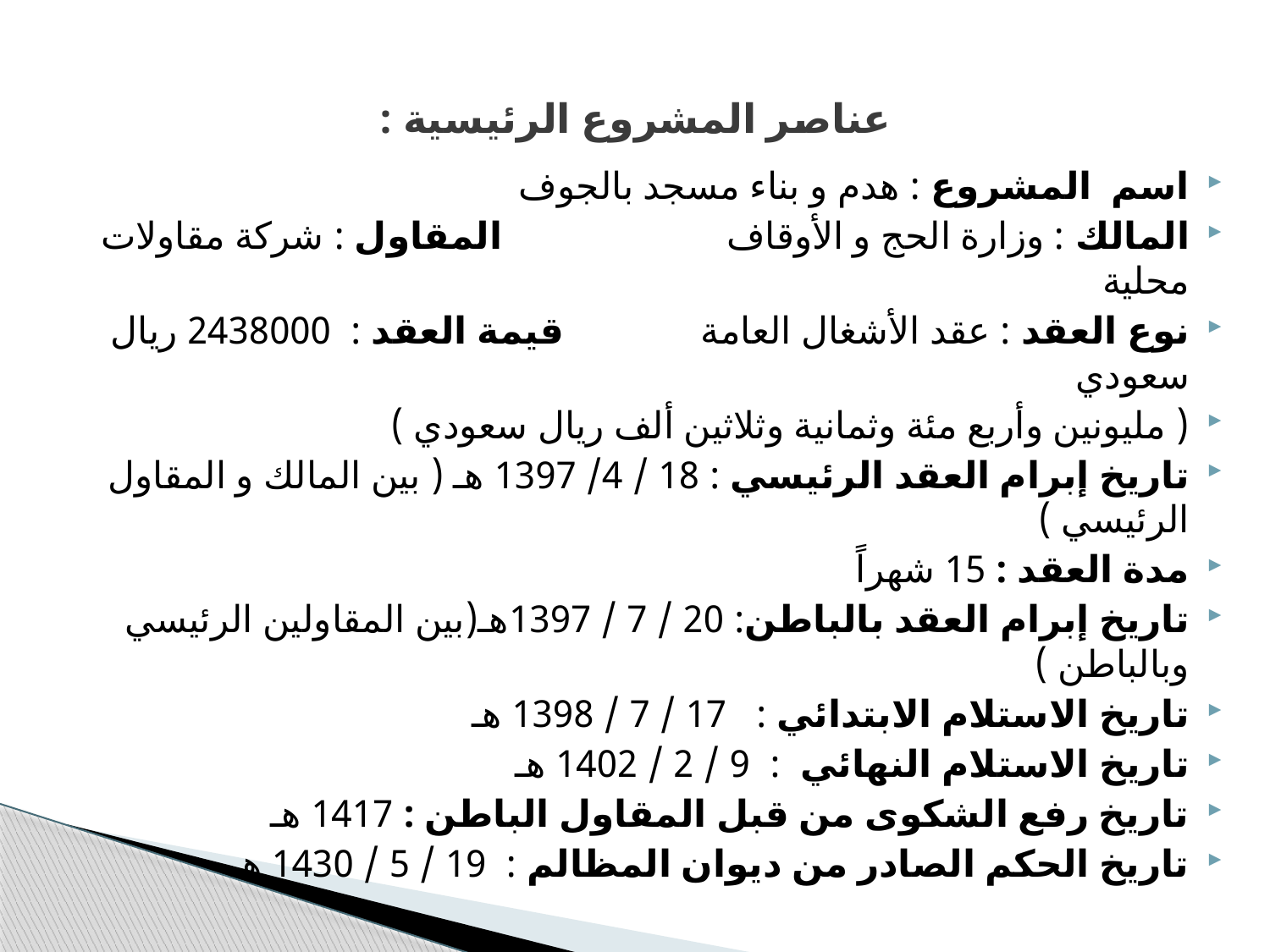

# عناصر المشروع الرئيسية :
اسم  المشروع : هدم و بناء مسجد بالجوف
المالك : وزارة الحج و الأوقاف                       المقاول : شركة مقاولات محلية
نوع العقد : عقد الأشغال العامة              قيمة العقد :  2438000 ريال سعودي
( مليونين وأربع مئة وثمانية وثلاثين ألف ريال سعودي )
تاريخ إبرام العقد الرئيسي : 18 / 4/ 1397 هـ ( بين المالك و المقاول الرئيسي )
مدة العقد : 15 شهراً
تاريخ إبرام العقد بالباطن: 20 / 7 / 1397هـ(بين المقاولين الرئيسي وبالباطن )
تاريخ الاستلام الابتدائي :   17 / 7 / 1398 هـ
تاريخ الاستلام النهائي  :  9 / 2 / 1402 هـ
تاريخ رفع الشكوى من قبل المقاول الباطن : 1417 هـ
تاريخ الحكم الصادر من ديوان المظالم :  19 / 5 / 1430 هـ